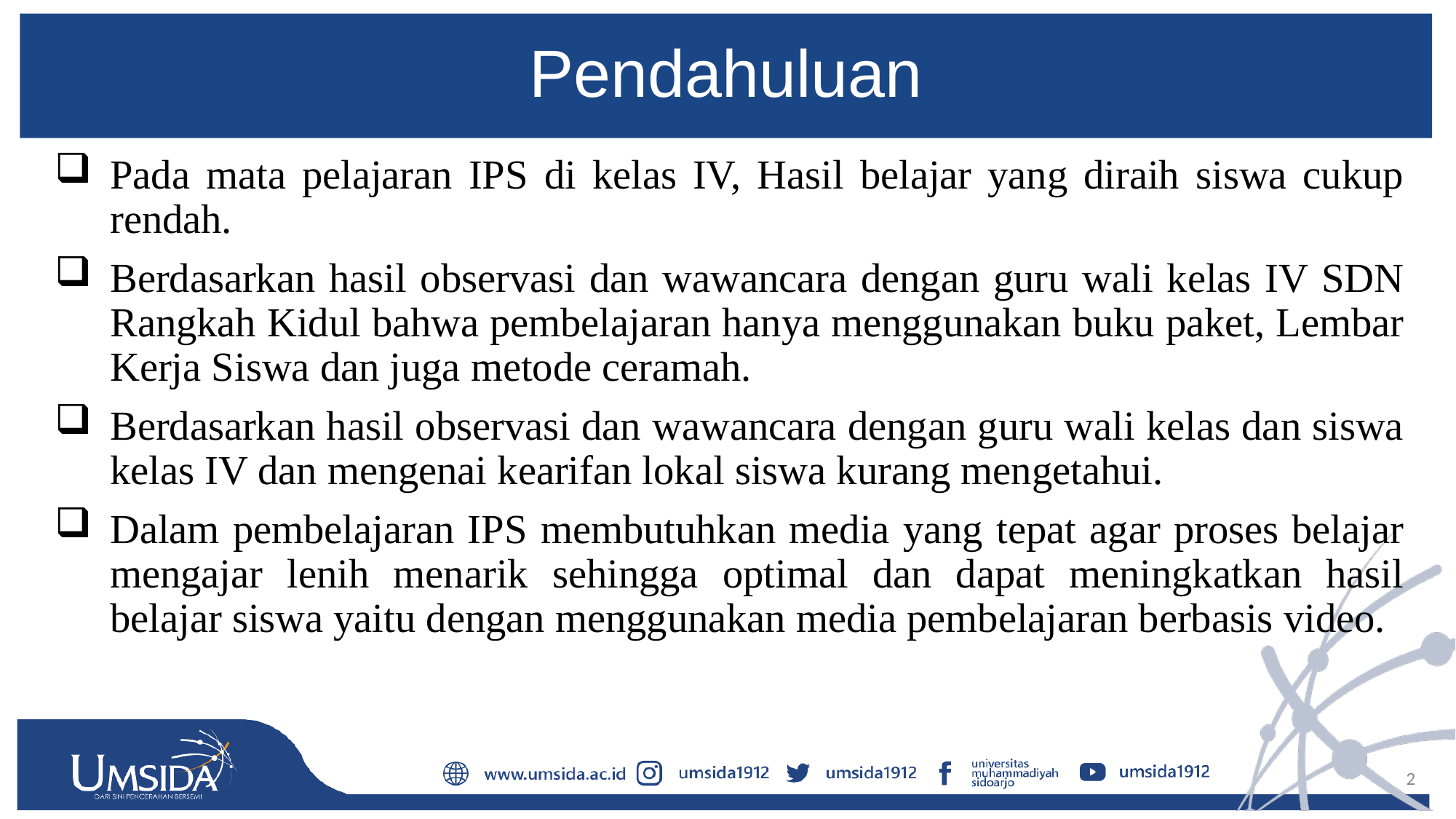

# Pendahuluan
Pada mata pelajaran IPS di kelas IV, Hasil belajar yang diraih siswa cukup rendah.
Berdasarkan hasil observasi dan wawancara dengan guru wali kelas IV SDN Rangkah Kidul bahwa pembelajaran hanya menggunakan buku paket, Lembar Kerja Siswa dan juga metode ceramah.
Berdasarkan hasil observasi dan wawancara dengan guru wali kelas dan siswa kelas IV dan mengenai kearifan lokal siswa kurang mengetahui.
Dalam pembelajaran IPS membutuhkan media yang tepat agar proses belajar mengajar lenih menarik sehingga optimal dan dapat meningkatkan hasil belajar siswa yaitu dengan menggunakan media pembelajaran berbasis video.